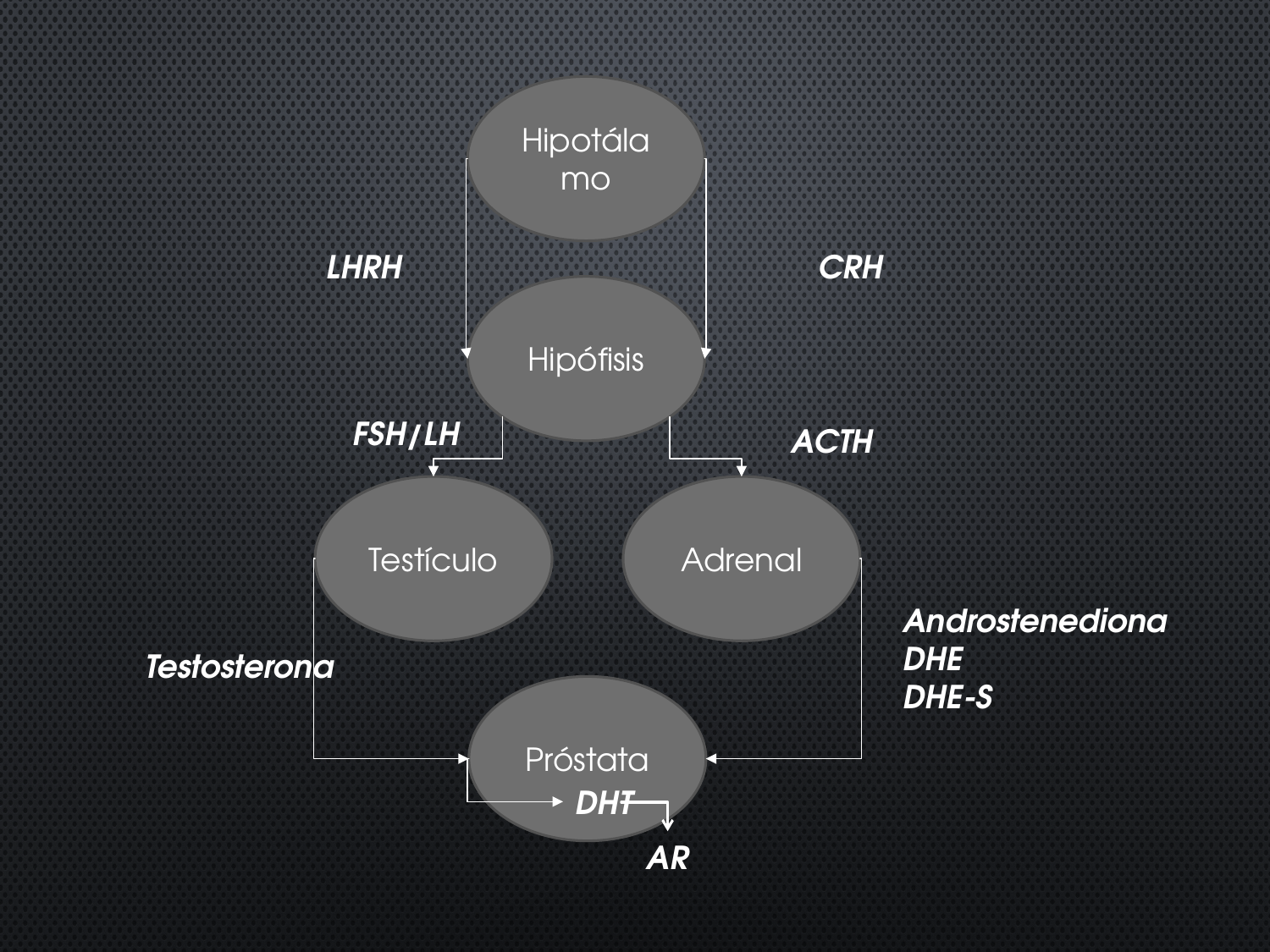

Hipotálamo
LHRH
CRH
Hipófisis
FSH/LH
ACTH
Testículo
Adrenal
Androstenediona
DHE
DHE-S
Testosterona
Próstata
DHT
AR